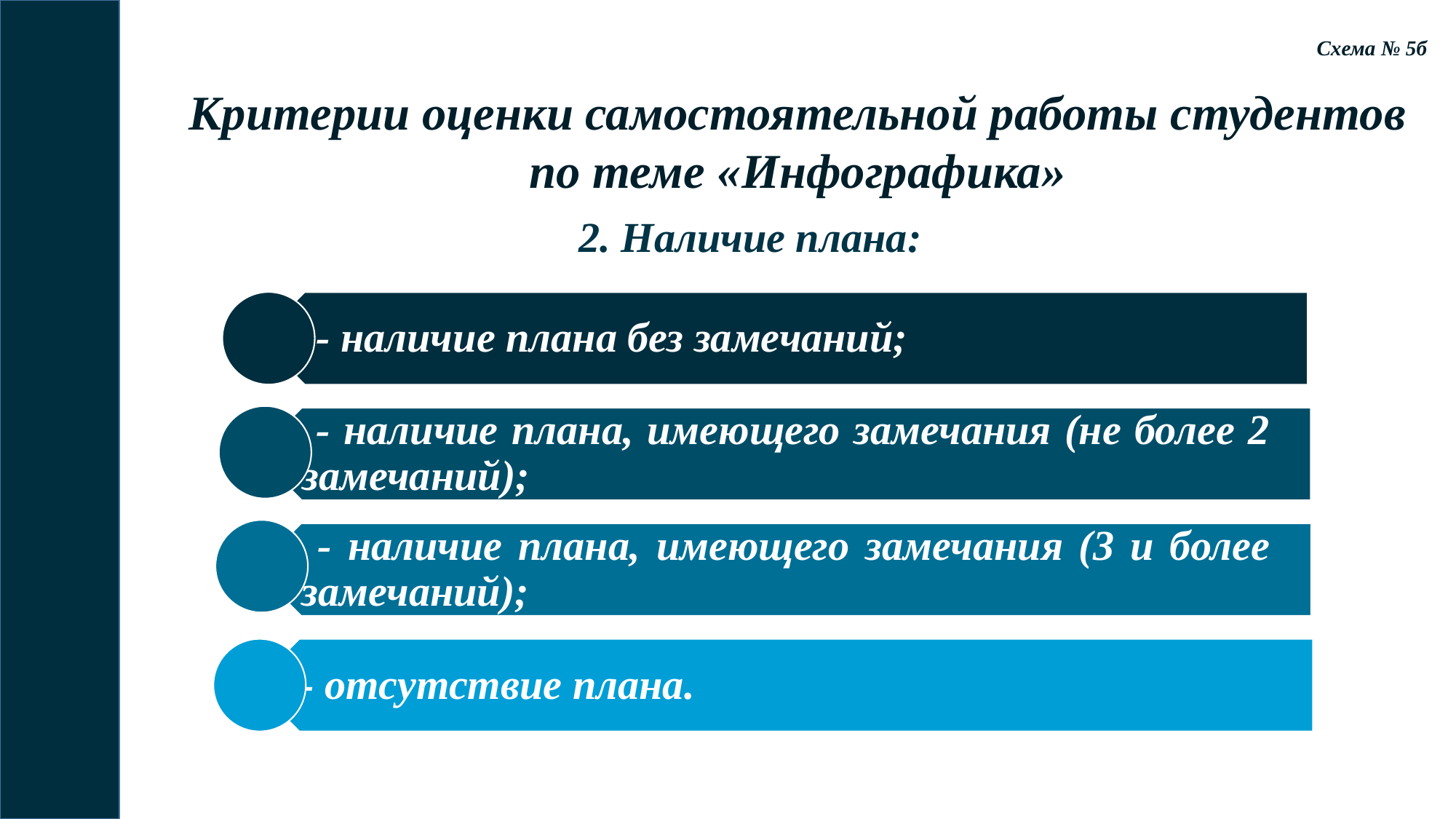

Схема № 5б
Критерии оценки самостоятельной работы студентов по теме «Инфографика»
2. Наличие плана:
 - наличие плана без замечаний;
 - наличие плана, имеющего замечания (не более 2 замечаний);
 - наличие плана, имеющего замечания (3 и более замечаний);
- отсутствие плана.